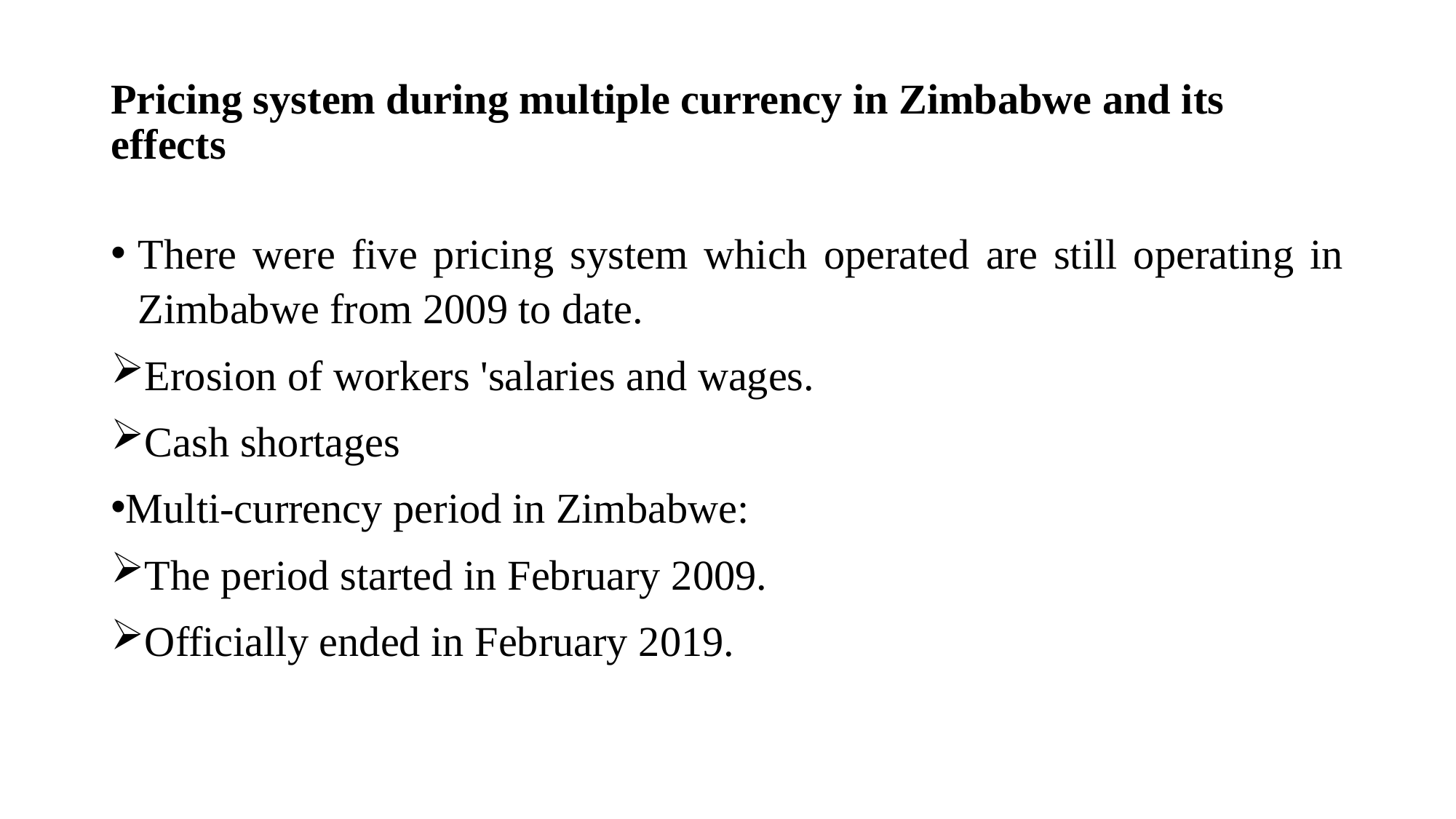

# Pricing system during multiple currency in Zimbabwe and its effects
There were five pricing system which operated are still operating in Zimbabwe from 2009 to date.
Erosion of workers 'salaries and wages.
Cash shortages
Multi-currency period in Zimbabwe:
The period started in February 2009.
Officially ended in February 2019.